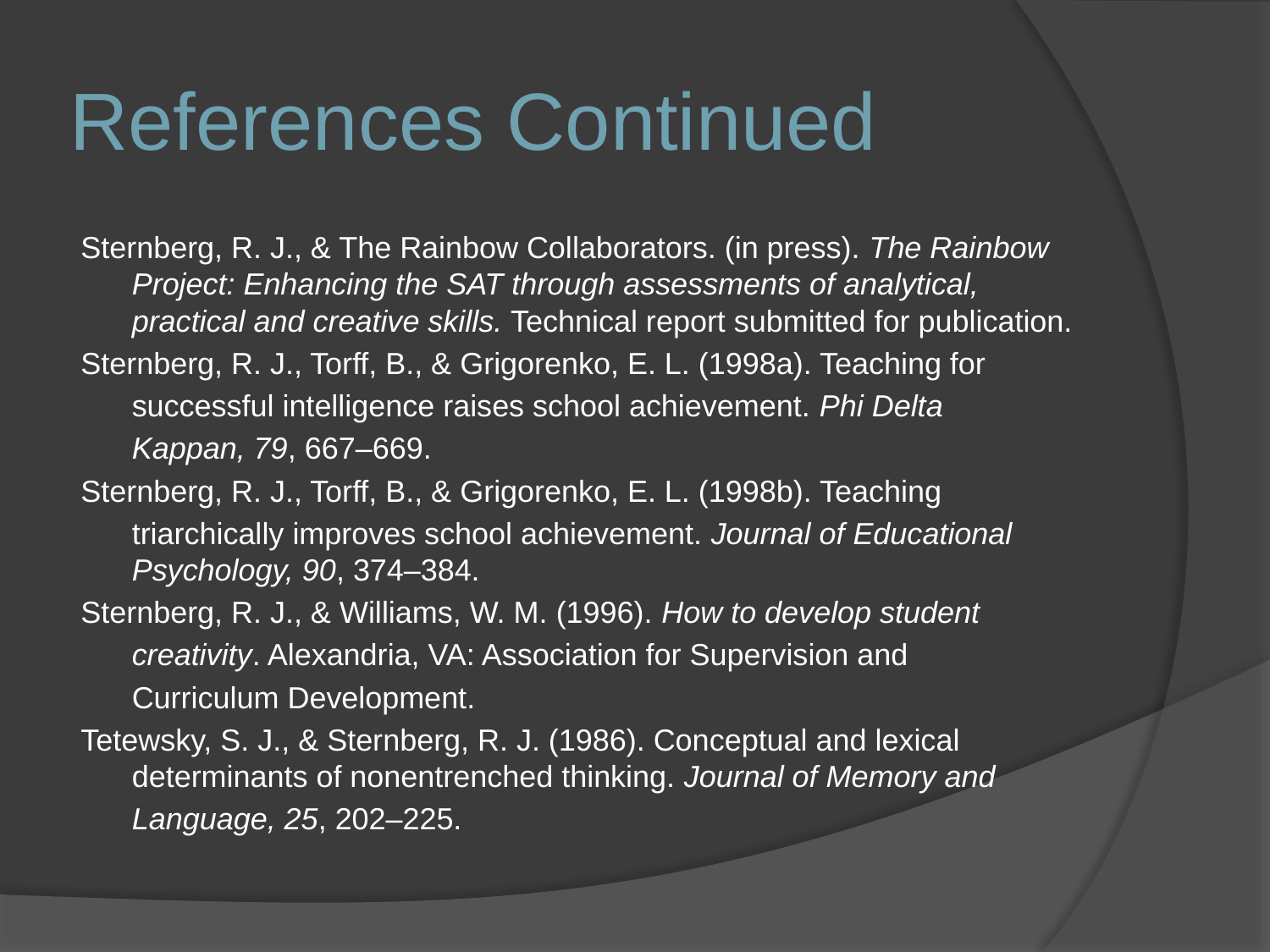

# References Continued
Sternberg, R. J., & The Rainbow Collaborators. (in press). The Rainbow Project: Enhancing the SAT through assessments of analytical, practical and creative skills. Technical report submitted for publication.
Sternberg, R. J., Torff, B., & Grigorenko, E. L. (1998a). Teaching for
	successful intelligence raises school achievement. Phi Delta
	Kappan, 79, 667–669.
Sternberg, R. J., Torff, B., & Grigorenko, E. L. (1998b). Teaching
	triarchically improves school achievement. Journal of Educational Psychology, 90, 374–384.
Sternberg, R. J., & Williams, W. M. (1996). How to develop student
	creativity. Alexandria, VA: Association for Supervision and
	Curriculum Development.
Tetewsky, S. J., & Sternberg, R. J. (1986). Conceptual and lexical determinants of nonentrenched thinking. Journal of Memory and
	Language, 25, 202–225.